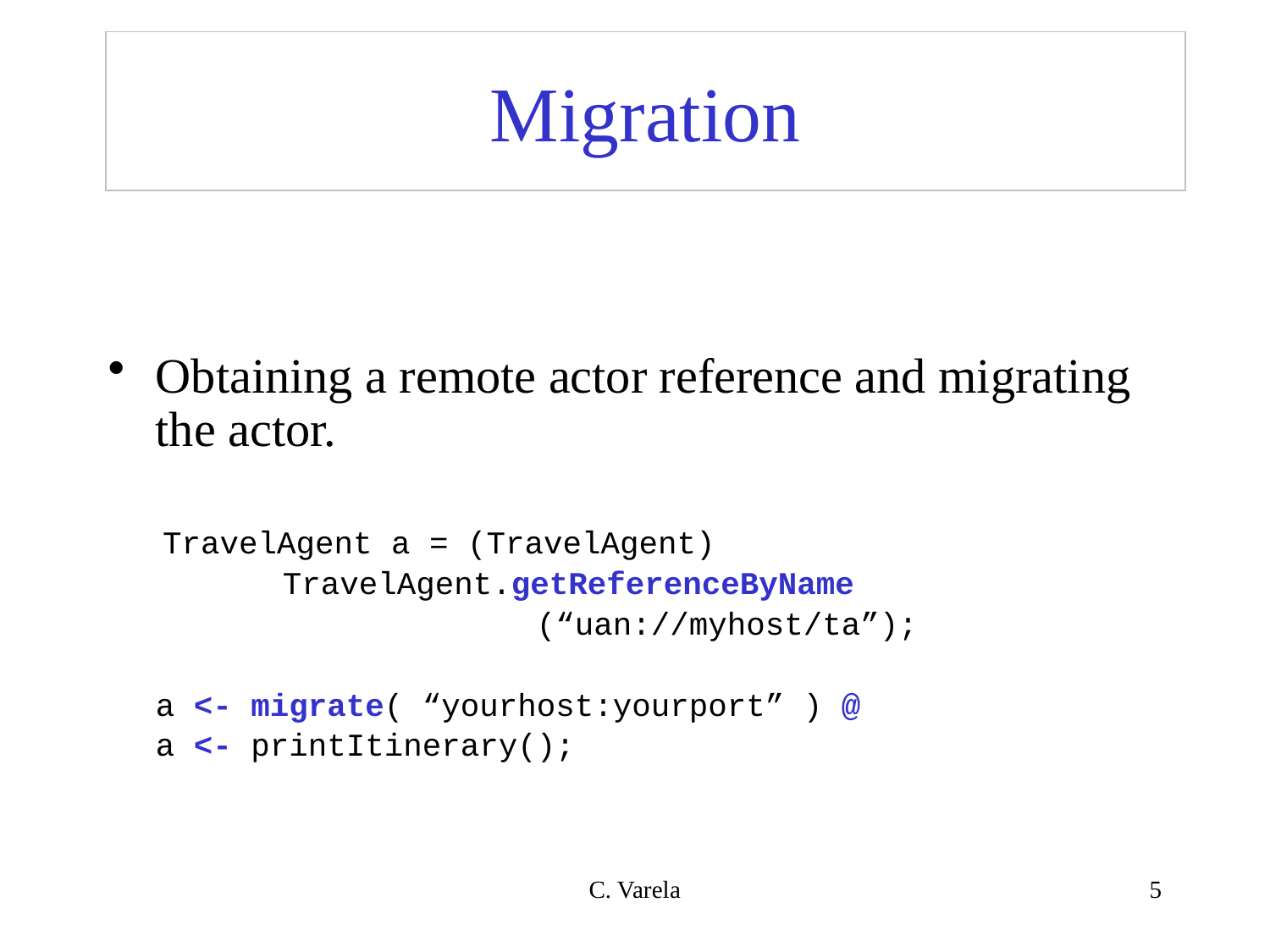

# Migration

Obtaining a remote actor reference and migrating the actor.

	 TravelAgent a = (TravelAgent)
		TravelAgent.getReferenceByName
				(“uan://myhost/ta”);

	a <- migrate( “yourhost:yourport” ) @
	a <- printItinerary();
C. Varela
5